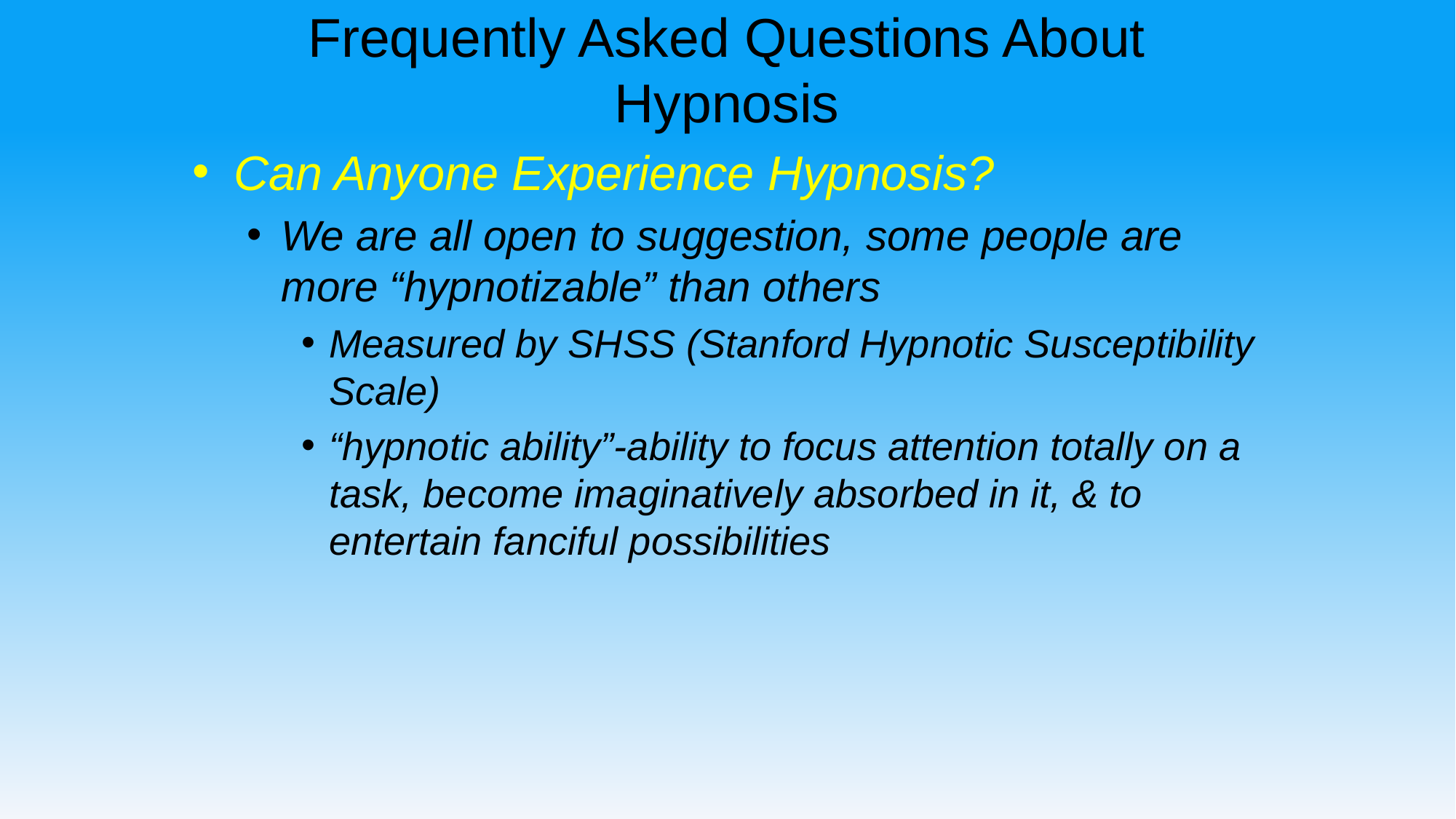

# Frequently Asked Questions About Hypnosis
Can Anyone Experience Hypnosis?
We are all open to suggestion, some people are more “hypnotizable” than others
Measured by SHSS (Stanford Hypnotic Susceptibility Scale)
“hypnotic ability”-ability to focus attention totally on a task, become imaginatively absorbed in it, & to entertain fanciful possibilities